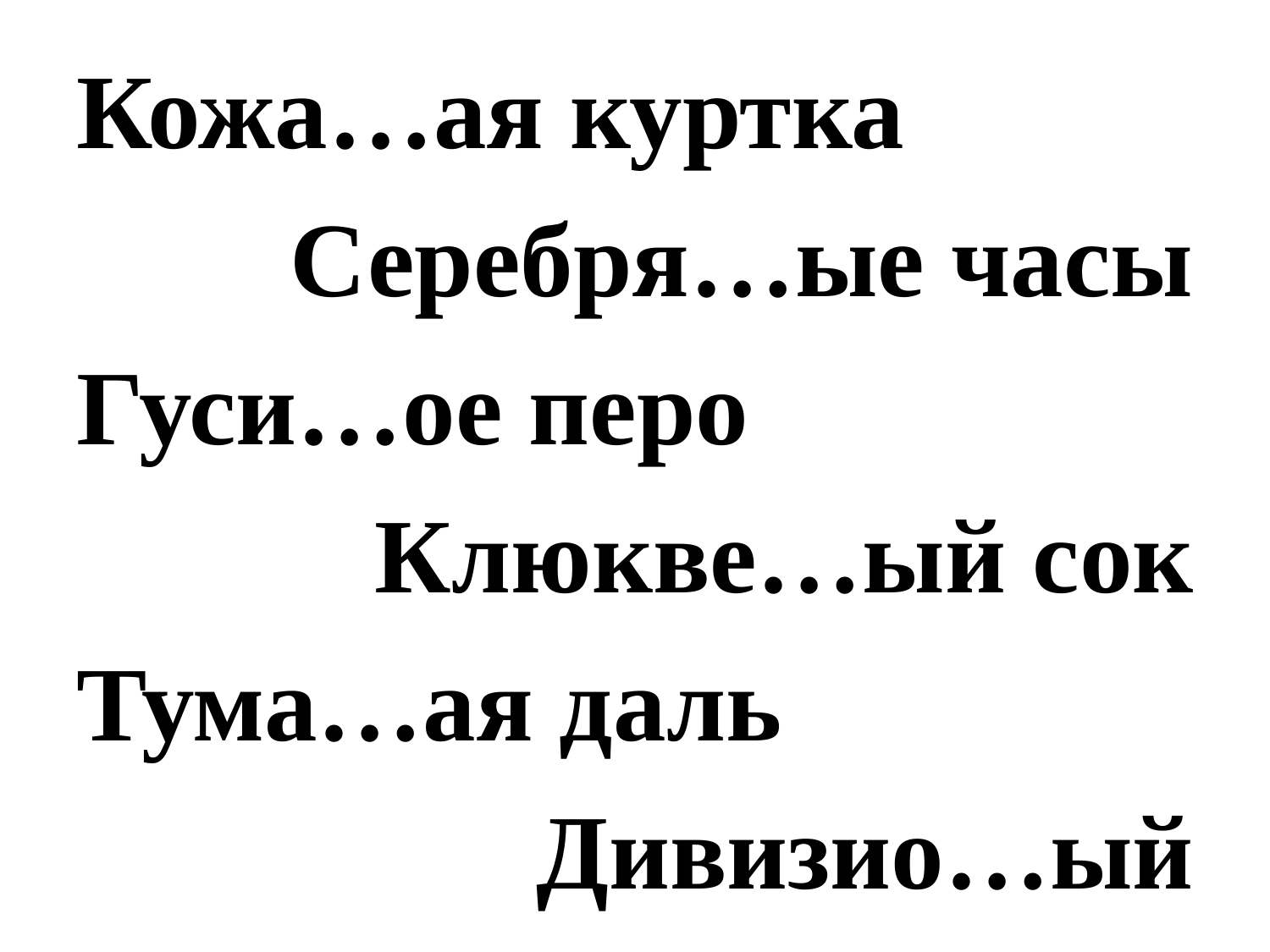

Кожа…ая куртка
Серебря…ые часы
Гуси…ое перо
Клюкве…ый сок
Тума…ая даль
Дивизио…ый
#